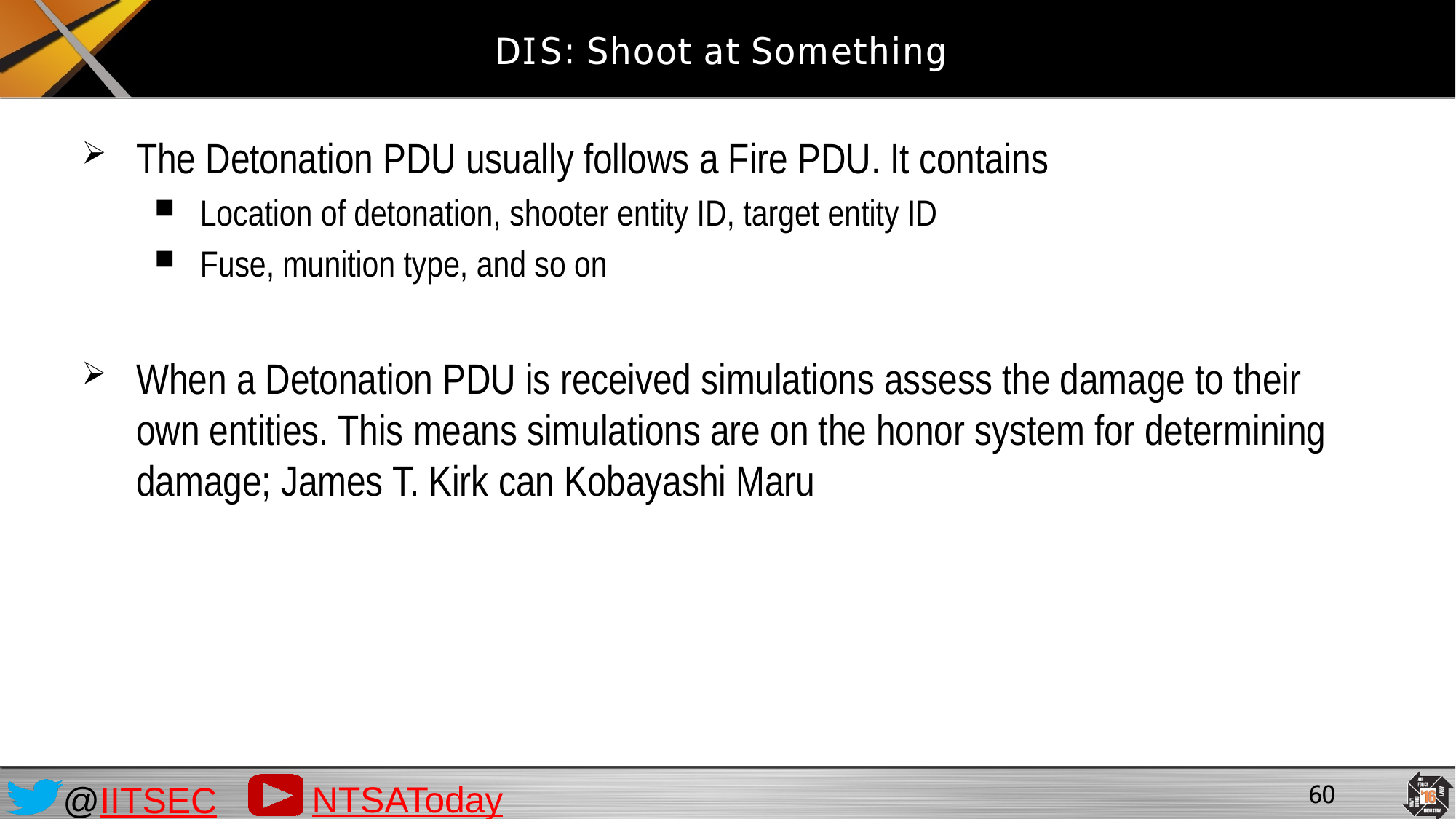

# DIS: Shoot at Something
The Detonation PDU usually follows a Fire PDU. It contains
Location of detonation, shooter entity ID, target entity ID
Fuse, munition type, and so on

When a Detonation PDU is received simulations assess the damage to their own entities. This means simulations are on the honor system for determining damage; James T. Kirk can Kobayashi Maru
60